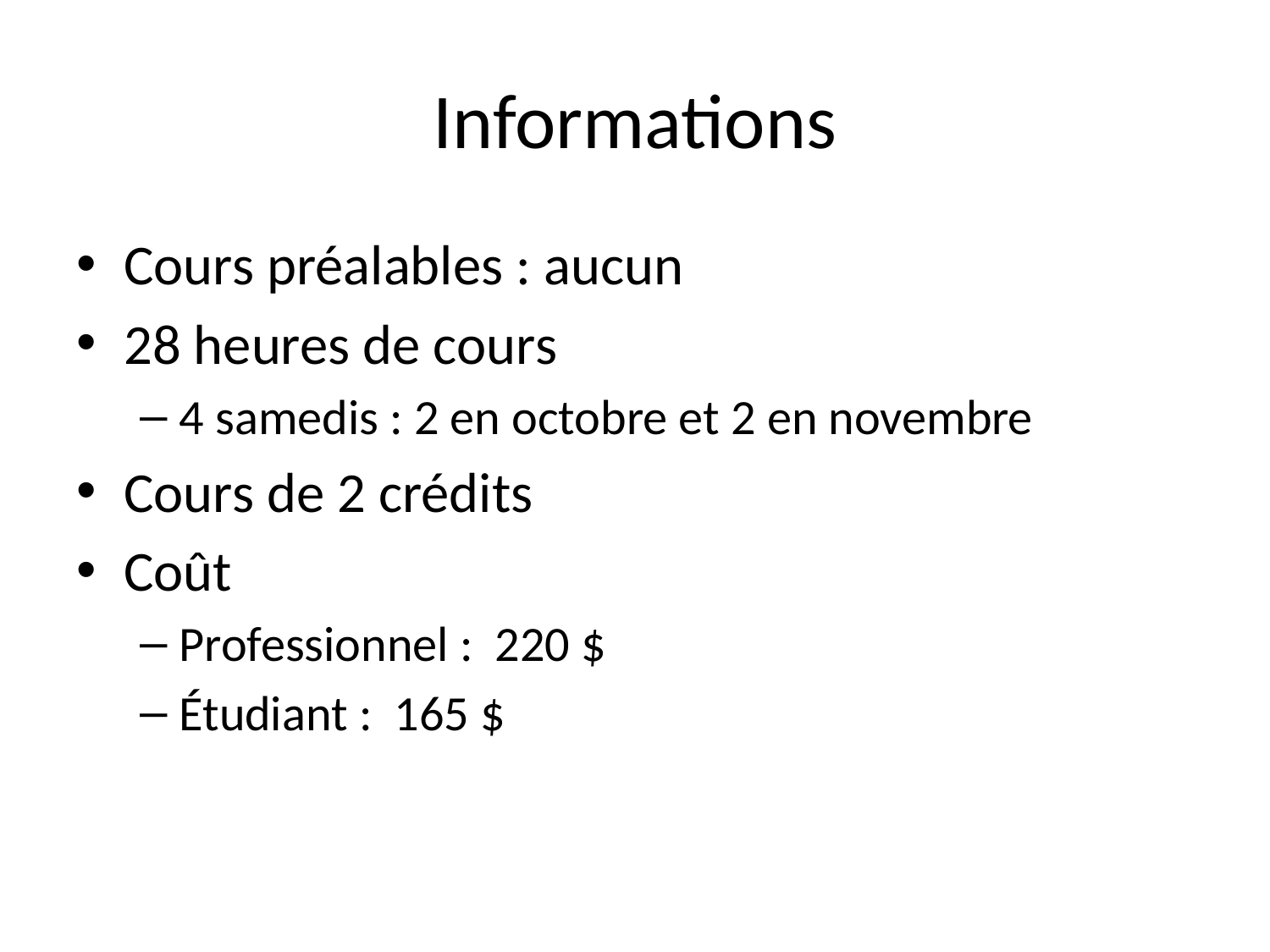

# Informations
Cours préalables : aucun
28 heures de cours
4 samedis : 2 en octobre et 2 en novembre
Cours de 2 crédits
Coût
Professionnel :  220 $
Étudiant :  165 $